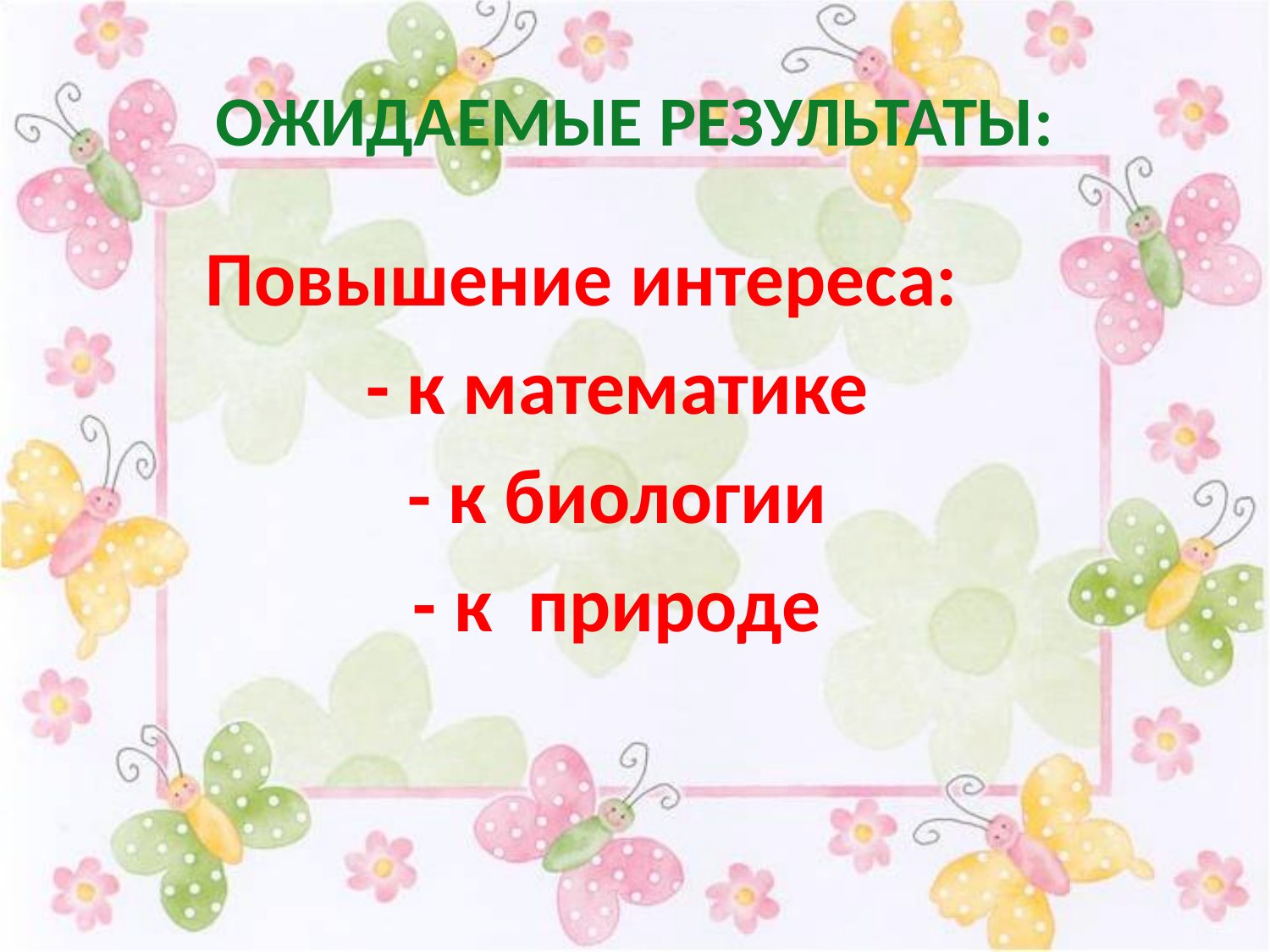

# ОЖИДАЕМЫЕ РЕЗУЛЬТАТЫ:
Повышение интереса:
    - к математике
    - к биологии
     - к  природе